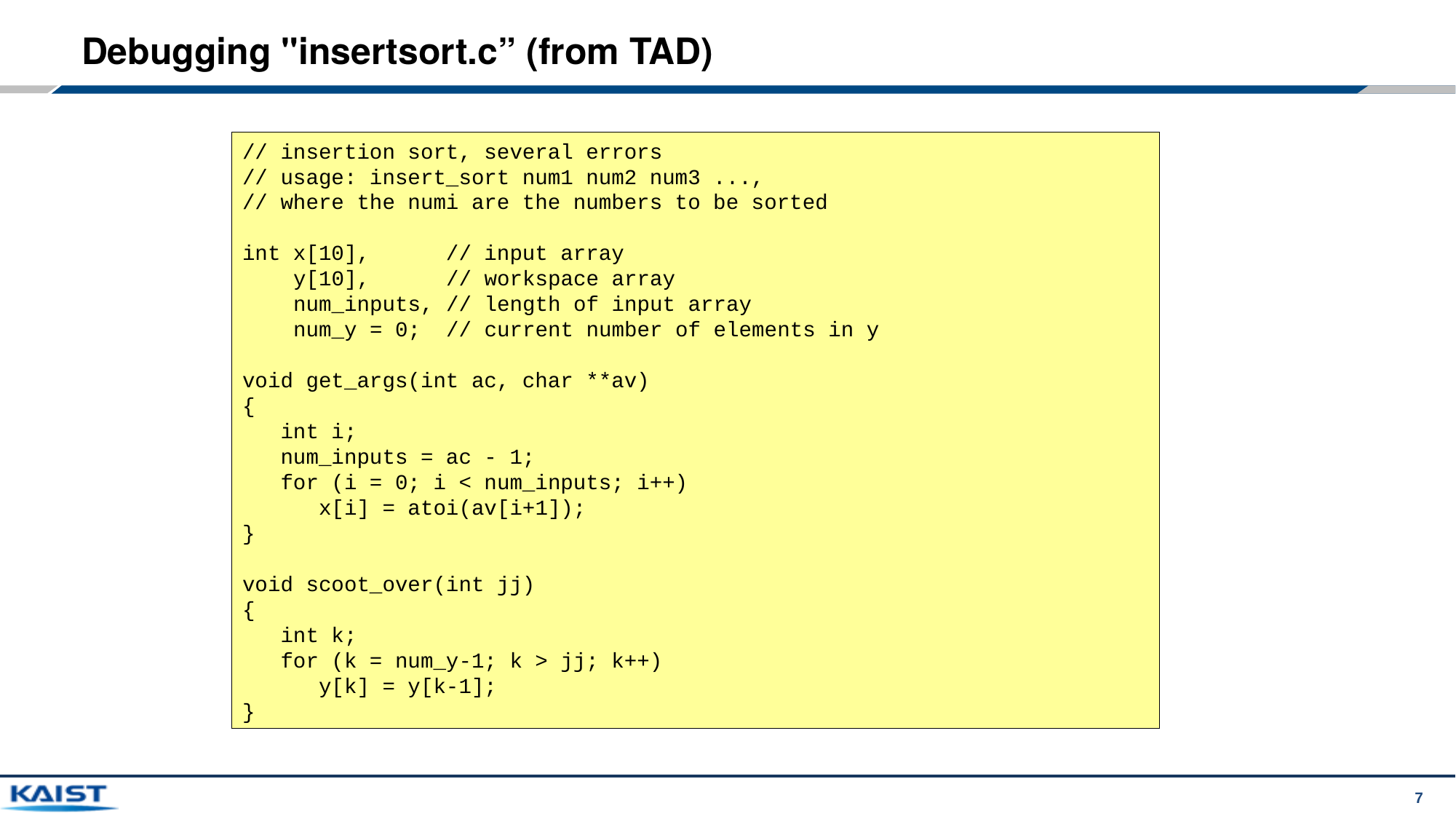

# Debugging "insertsort.c” (from TAD)
// insertion sort, several errors
// usage: insert_sort num1 num2 num3 ...,
// where the numi are the numbers to be sorted

int x[10],      // input array
    y[10],      // workspace array
    num_inputs, // length of input array
    num_y = 0;  // current number of elements in y

void get_args(int ac, char **av)
{
   int i;
   num_inputs = ac - 1;
   for (i = 0; i < num_inputs; i++)
      x[i] = atoi(av[i+1]);
}

void scoot_over(int jj)
{
   int k;
   for (k = num_y-1; k > jj; k++)
      y[k] = y[k-1];
}